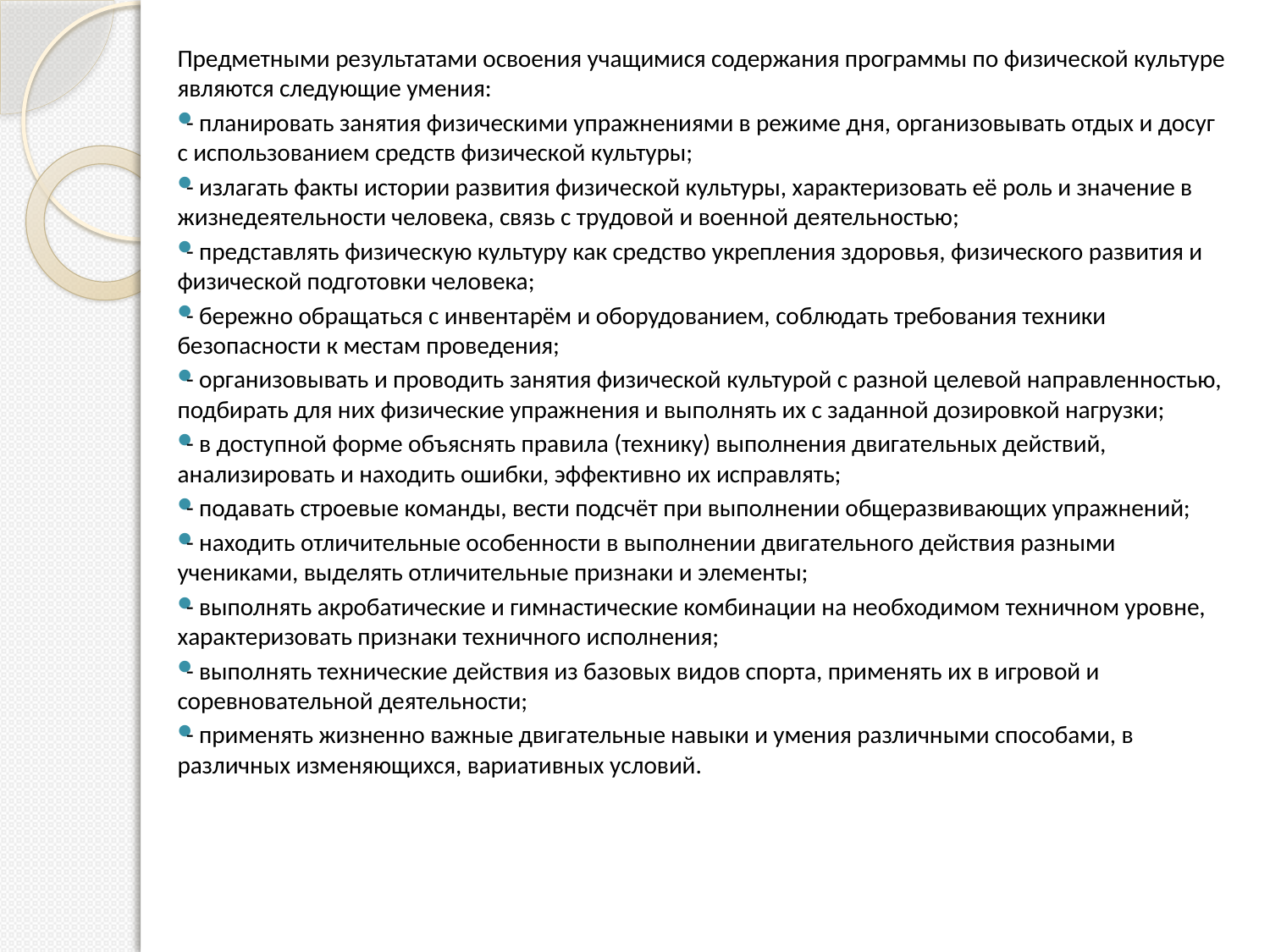

Предметными результатами освоения учащимися содержания программы по физической культуре являются следующие умения:
- планировать занятия физическими упражнениями в режиме дня, организовывать отдых и досуг с использованием средств физической культуры;
- излагать факты истории развития физической культуры, характеризовать её роль и значение в жизнедеятельности человека, связь с трудовой и военной деятельностью;
- представлять физическую культуру как средство укрепления здоровья, физического развития и физической подготовки человека;
- бережно обращаться с инвентарём и оборудованием, соблюдать требования техники безопасности к местам проведения;
- организовывать и проводить занятия физической культурой с разной целевой направленностью, подбирать для них физические упражнения и выполнять их с заданной дозировкой нагрузки;
- в доступной форме объяснять правила (технику) выполнения двигательных действий, анализировать и находить ошибки, эффективно их исправлять;
- подавать строевые команды, вести подсчёт при выполнении общеразвивающих упражнений;
- находить отличительные особенности в выполнении двигательного действия разными учениками, выделять отличительные признаки и элементы;
- выполнять акробатические и гимнастические комбинации на необходимом техничном уровне, характеризовать признаки техничного исполнения;
- выполнять технические действия из базовых видов спорта, применять их в игровой и соревновательной деятельности;
- применять жизненно важные двигательные навыки и умения различными способами, в различных изменяющихся, вариативных условий.